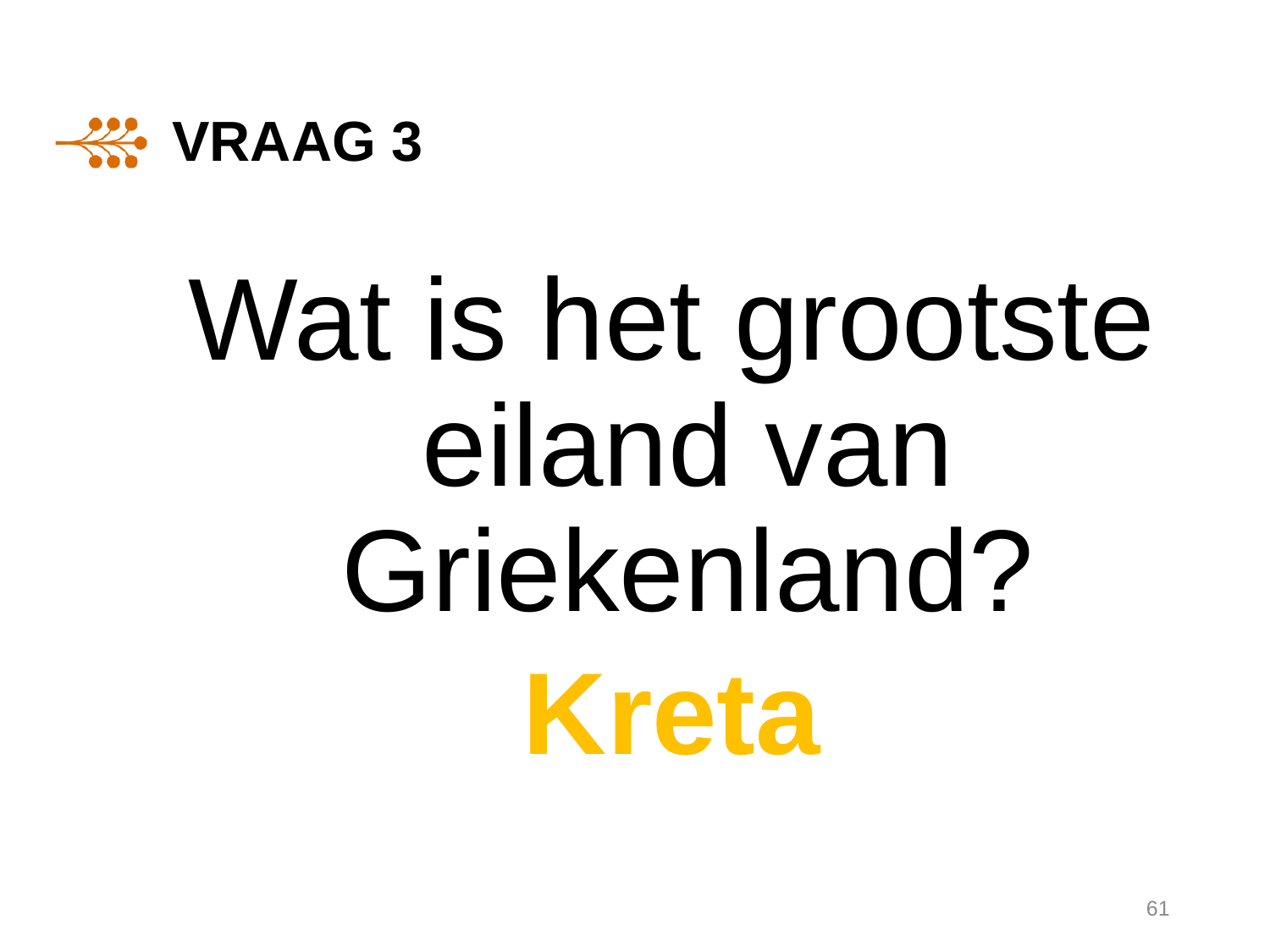

# Vraag 3
Wat is het grootste eiland van Griekenland?
Kreta
61